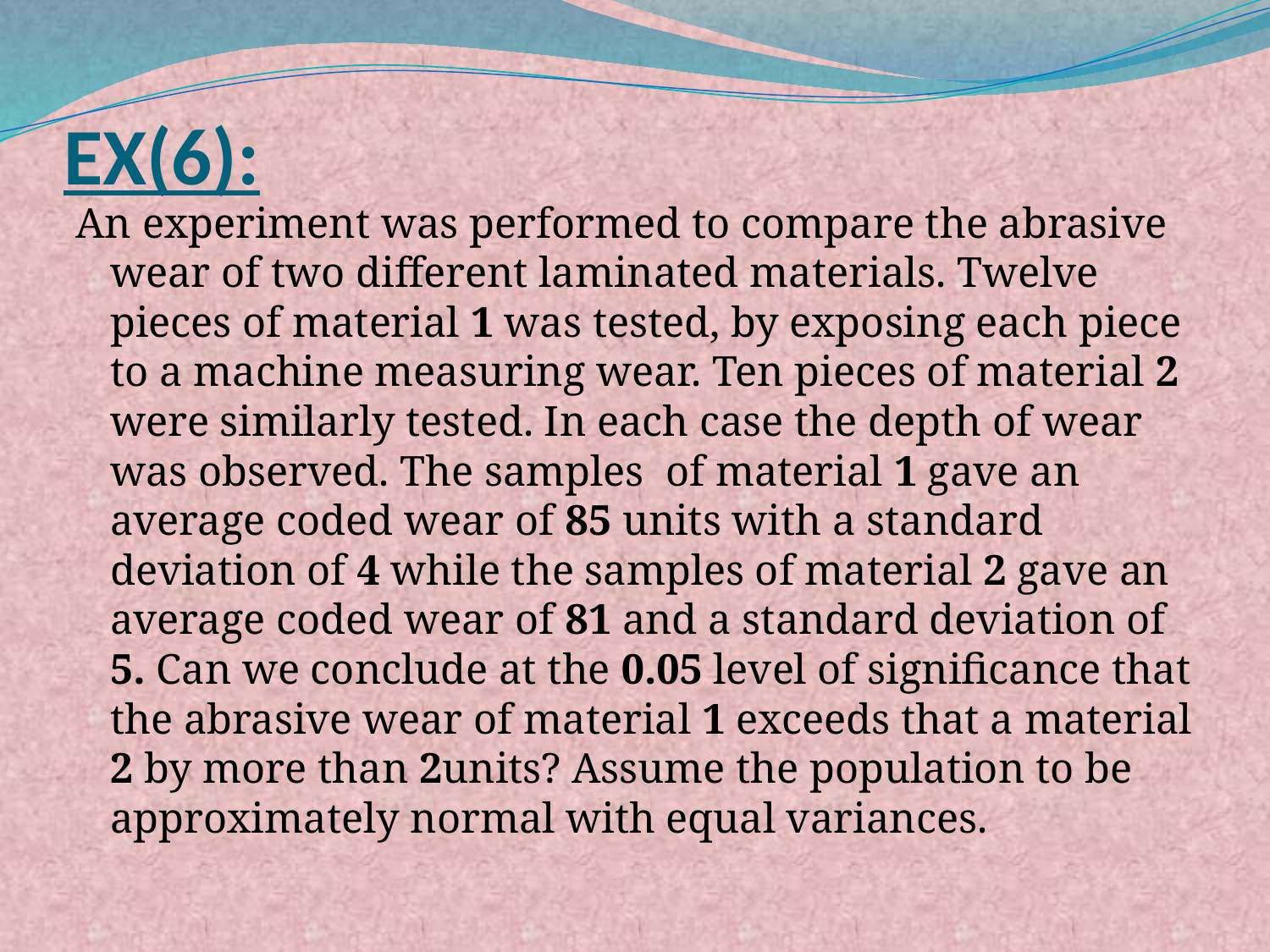

# EX(6):
An experiment was performed to compare the abrasive wear of two different laminated materials. Twelve pieces of material 1 was tested, by exposing each piece to a machine measuring wear. Ten pieces of material 2 were similarly tested. In each case the depth of wear was observed. The samples  of material 1 gave an average coded wear of 85 units with a standard deviation of 4 while the samples of material 2 gave an average coded wear of 81 and a standard deviation of 5. Can we conclude at the 0.05 level of significance that the abrasive wear of material 1 exceeds that a material 2 by more than 2units? Assume the population to be approximately normal with equal variances.